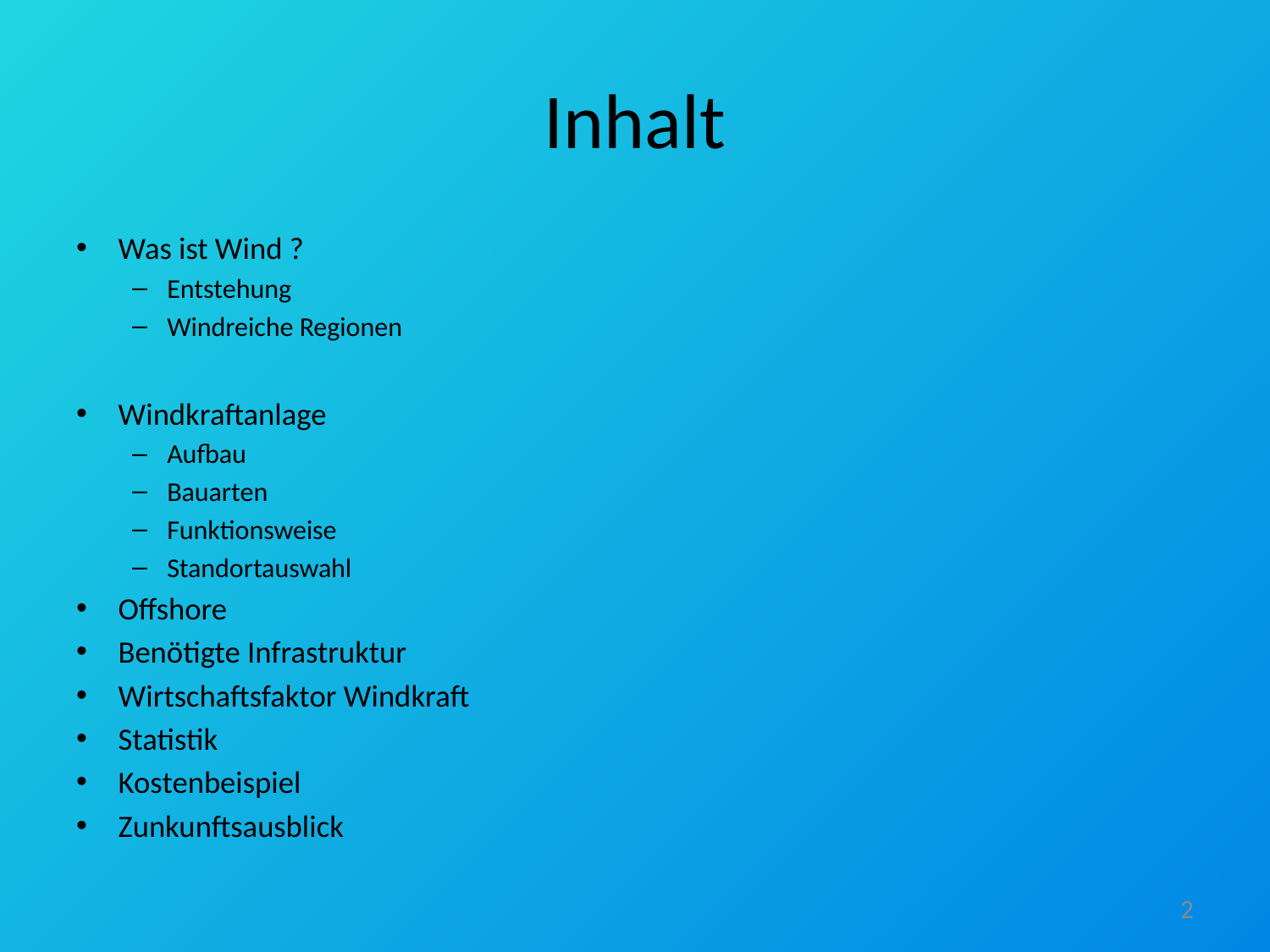

# Inhalt
Was ist Wind ?
Entstehung
Windreiche Regionen

Windkraftanlage
Aufbau
Bauarten
Funktionsweise
Standortauswahl
Offshore
Benötigte Infrastruktur
Wirtschaftsfaktor Windkraft
Statistik
Kostenbeispiel
Zunkunftsausblick

2